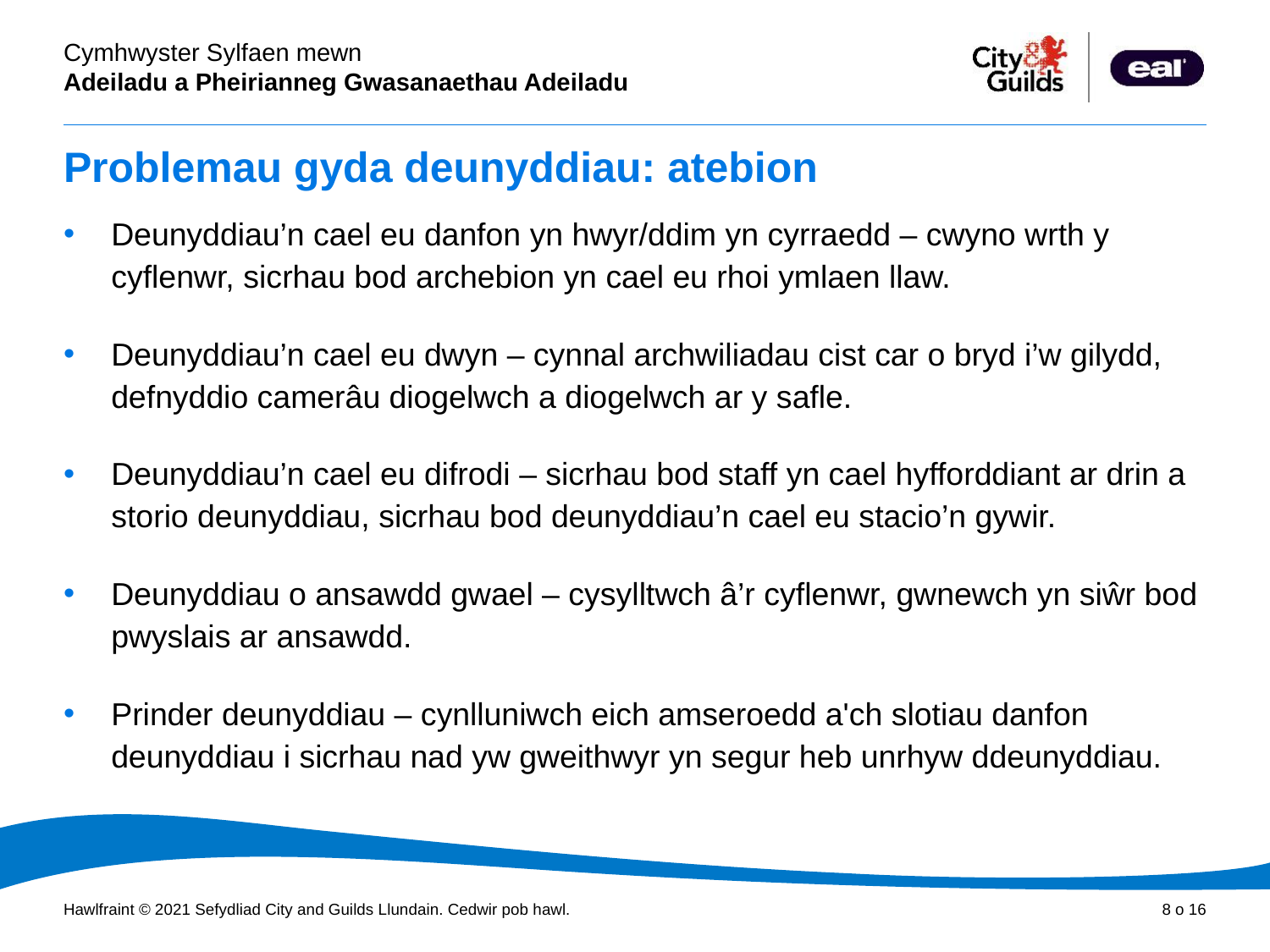

# Problemau gyda deunyddiau: atebion
Deunyddiau’n cael eu danfon yn hwyr/ddim yn cyrraedd – cwyno wrth y cyflenwr, sicrhau bod archebion yn cael eu rhoi ymlaen llaw.
Deunyddiau’n cael eu dwyn – cynnal archwiliadau cist car o bryd i’w gilydd, defnyddio camerâu diogelwch a diogelwch ar y safle.
Deunyddiau’n cael eu difrodi – sicrhau bod staff yn cael hyfforddiant ar drin a storio deunyddiau, sicrhau bod deunyddiau’n cael eu stacio’n gywir.
Deunyddiau o ansawdd gwael – cysylltwch â’r cyflenwr, gwnewch yn siŵr bod pwyslais ar ansawdd.
Prinder deunyddiau – cynlluniwch eich amseroedd a'ch slotiau danfon deunyddiau i sicrhau nad yw gweithwyr yn segur heb unrhyw ddeunyddiau.